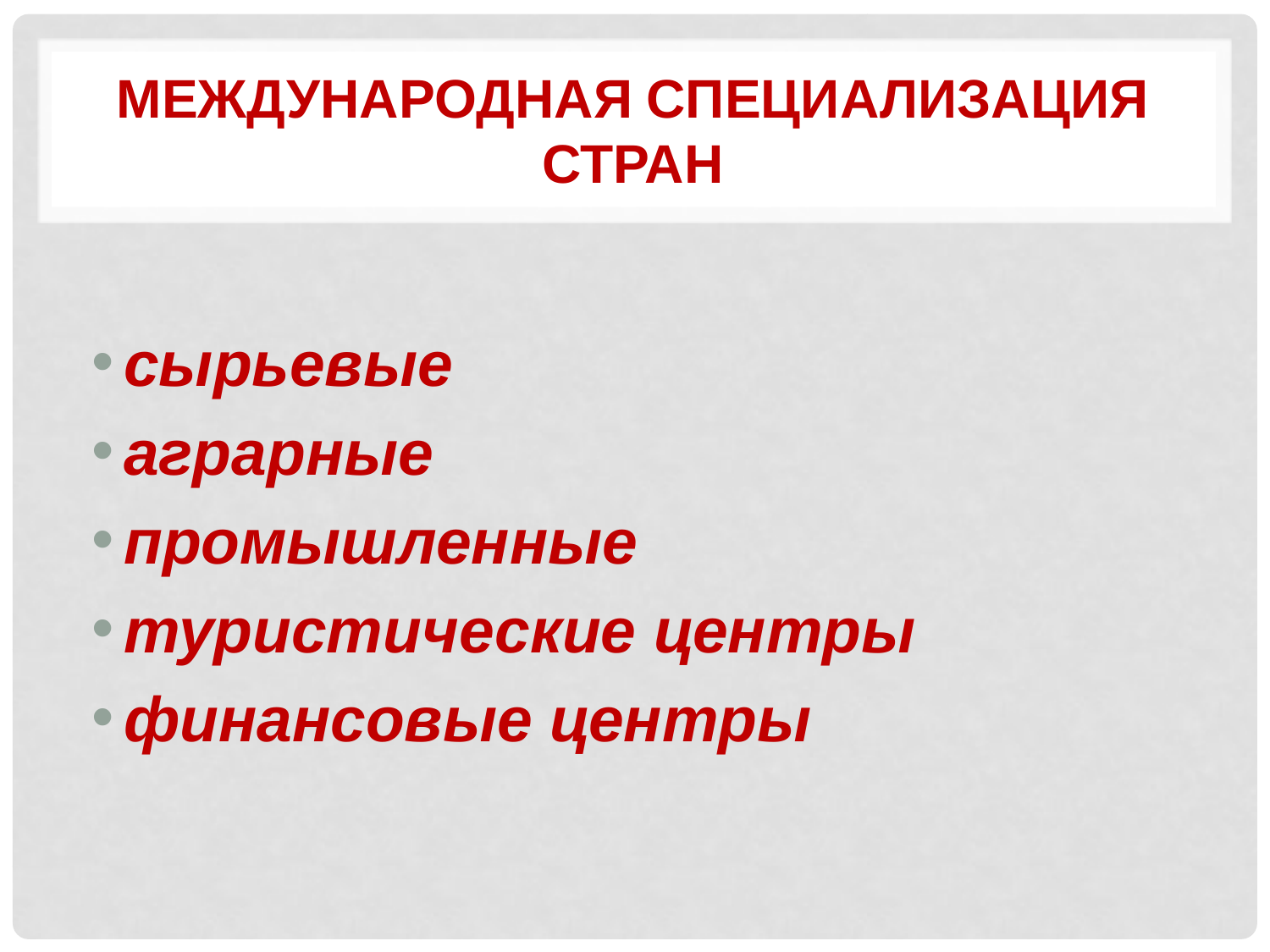

# Международная специализация стран
сырьевые
аграрные
промышленные
туристические центры
финансовые центры